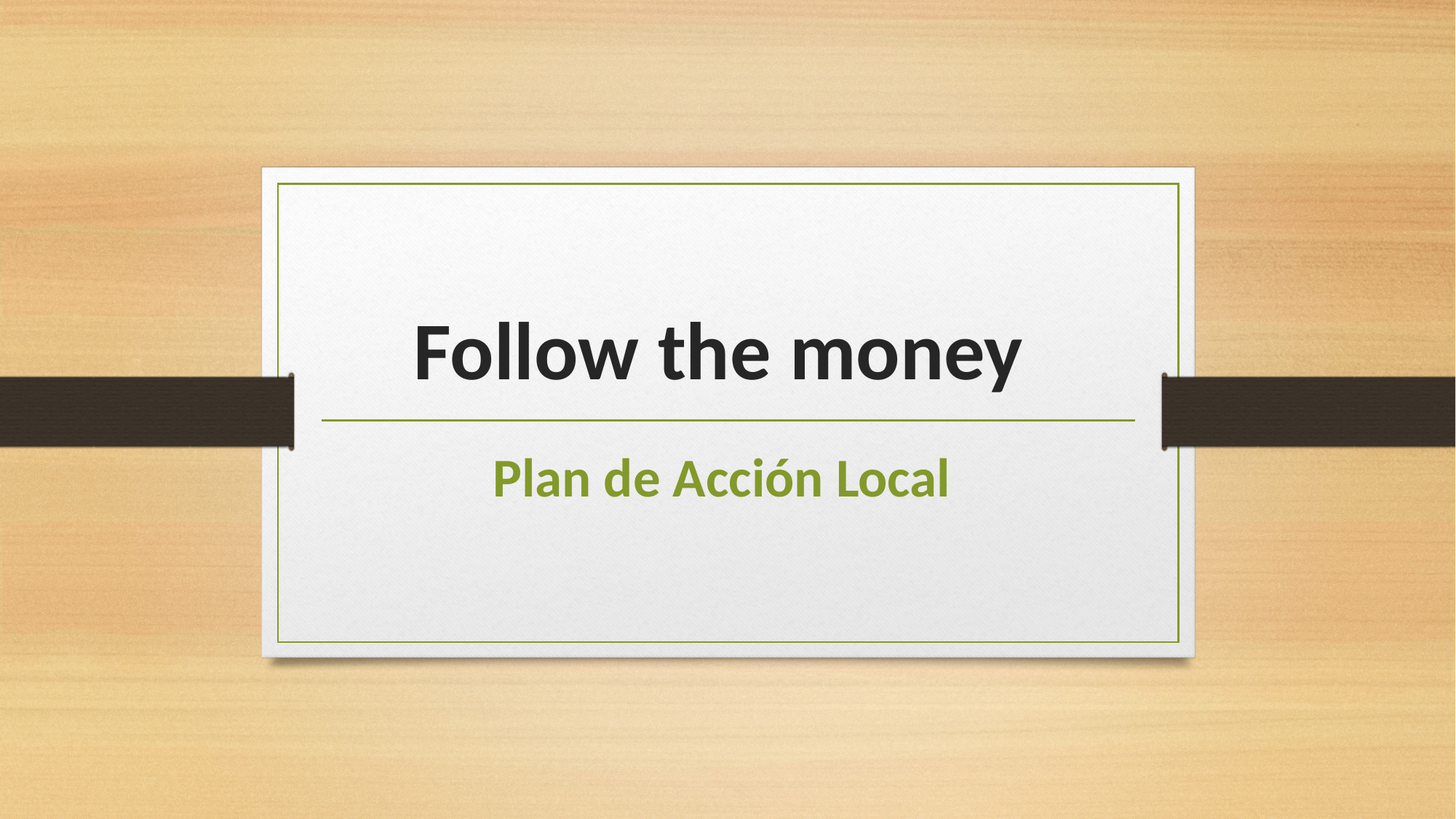

# Follow the money
Plan de Acción Local